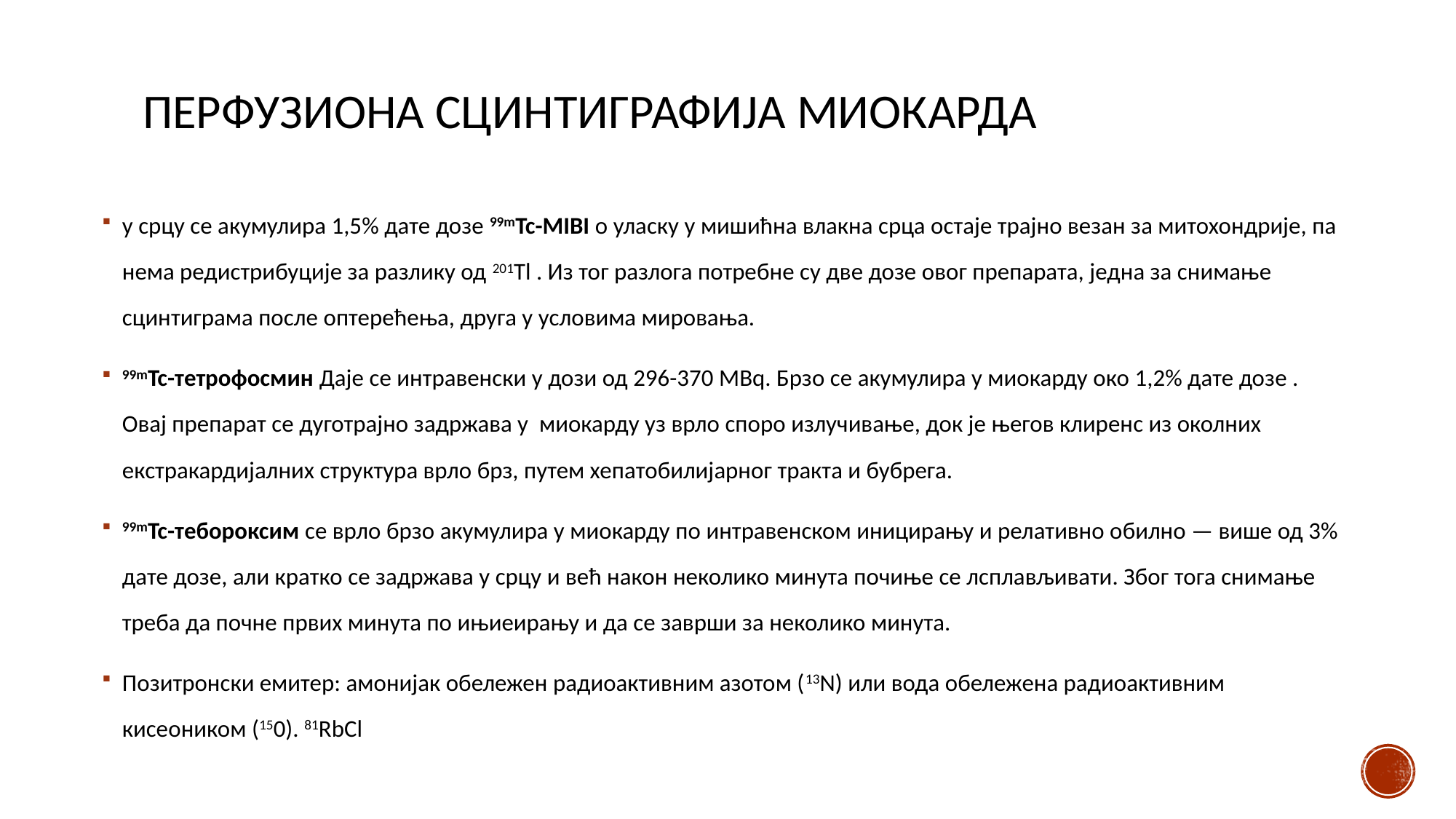

# ПЕРФУЗИОНА СЦИНТИГРАФИЈА МИОКАРДА
у срцу се акумулира 1,5% дате дозе 99mTc-MIBI о уласку у мишићна влакна срца остаје трајно везан за митохондрије, па нема редистрибуције за разлику од 201Tl . Из тог разлога потребне су две дозе овог препарата, једна за снимање сцинтиграма после оптерећења, друга у условима мировања.
99mTc-тетрофосмин Даје се интравенски у дози од 296-370 MBq. Брзо се акумулира у миокарду око 1,2% дате дозе . Овај препарат се дуготрајно задржава у  миокарду уз врло споро излучивање, док је његов клиренс из околних екстракардијалних структура врло брз, путем хепатобилијарног тракта и бубрега.
99mTc-тебороксим се врло брзо акумулира у миокарду по интравенском иницирању и релативно обилно — више од 3% дате дозе, али кратко се задржава у срцу и већ након неколико минута почиње се лсплављивати. Због тога снимање треба да почне првих минута по ињиеирању и да се заврши за неколико минута.
Позитронски емитер: амонијак обележен радиоактивним азотом (13N) или водa обележена радиоактивним кисеоником (150). 81RbCl